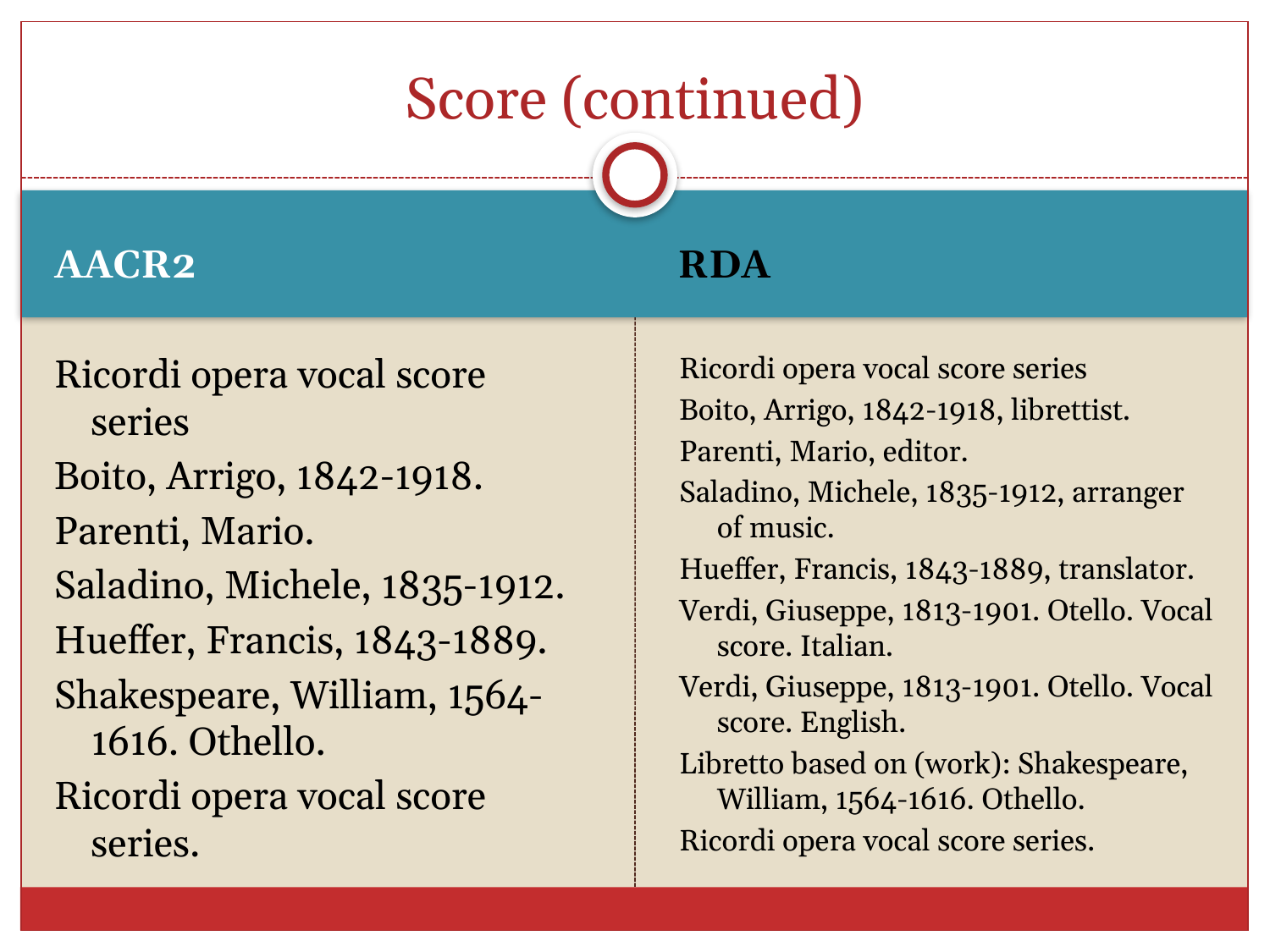

# Score (continued)
AACR2
RDA
Ricordi opera vocal score series
Boito, Arrigo, 1842-1918.
Parenti, Mario.
Saladino, Michele, 1835-1912.
Hueffer, Francis, 1843-1889.
Shakespeare, William, 1564-1616. Othello.
Ricordi opera vocal score series.
Ricordi opera vocal score series
Boito, Arrigo, 1842-1918, librettist.
Parenti, Mario, editor.
Saladino, Michele, 1835-1912, arranger of music.
Hueffer, Francis, 1843-1889, translator.
Verdi, Giuseppe, 1813-1901. Otello. Vocal score. Italian.
Verdi, Giuseppe, 1813-1901. Otello. Vocal score. English.
Libretto based on (work): Shakespeare, William, 1564-1616. Othello.
Ricordi opera vocal score series.